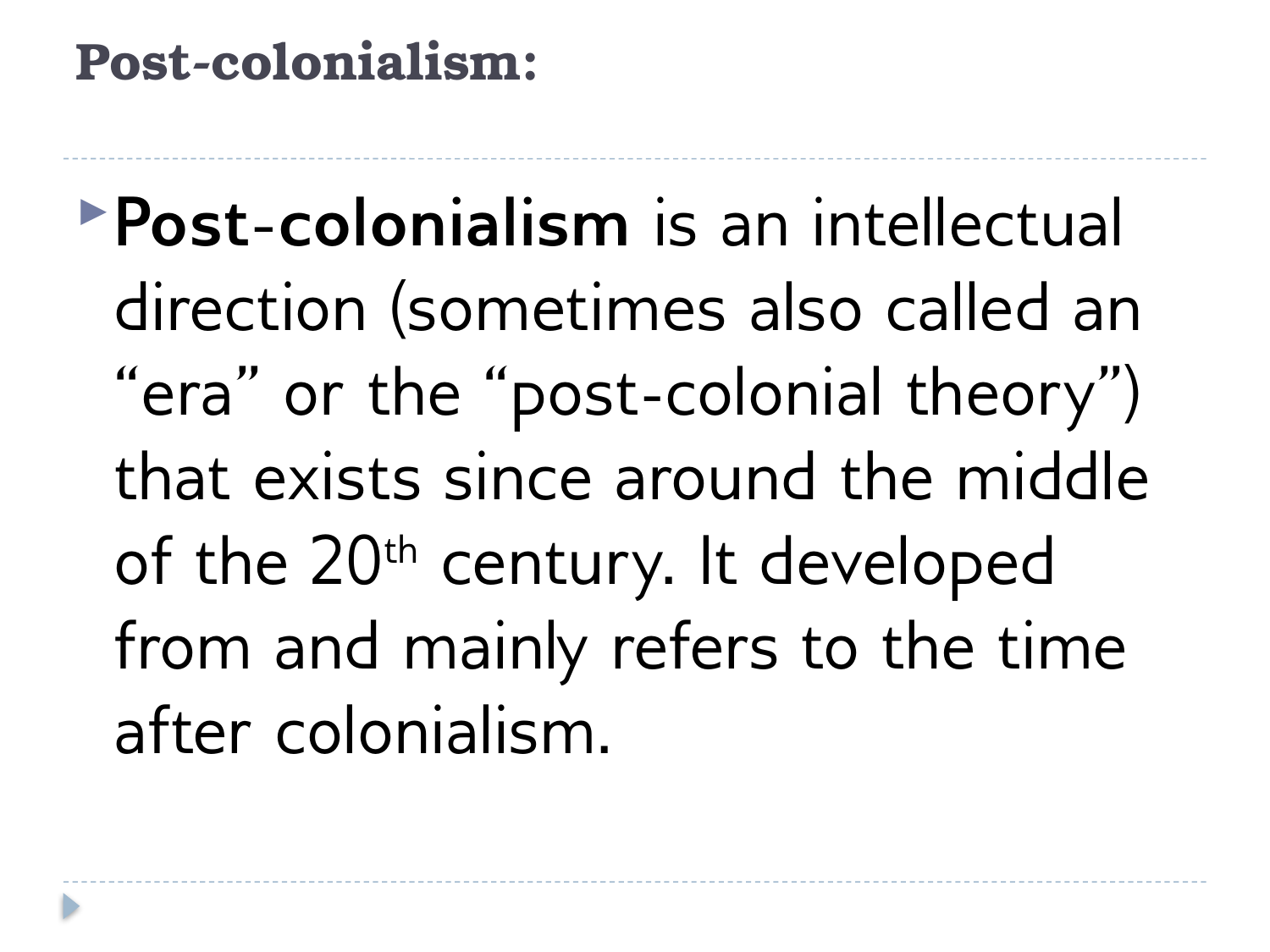

# Post-colonialism:
Post-colonialism is an intellectual direction (sometimes also called an “era” or the “post-colonial theory”) that exists since around the middle of the 20th century. It developed from and mainly refers to the time after colonialism.